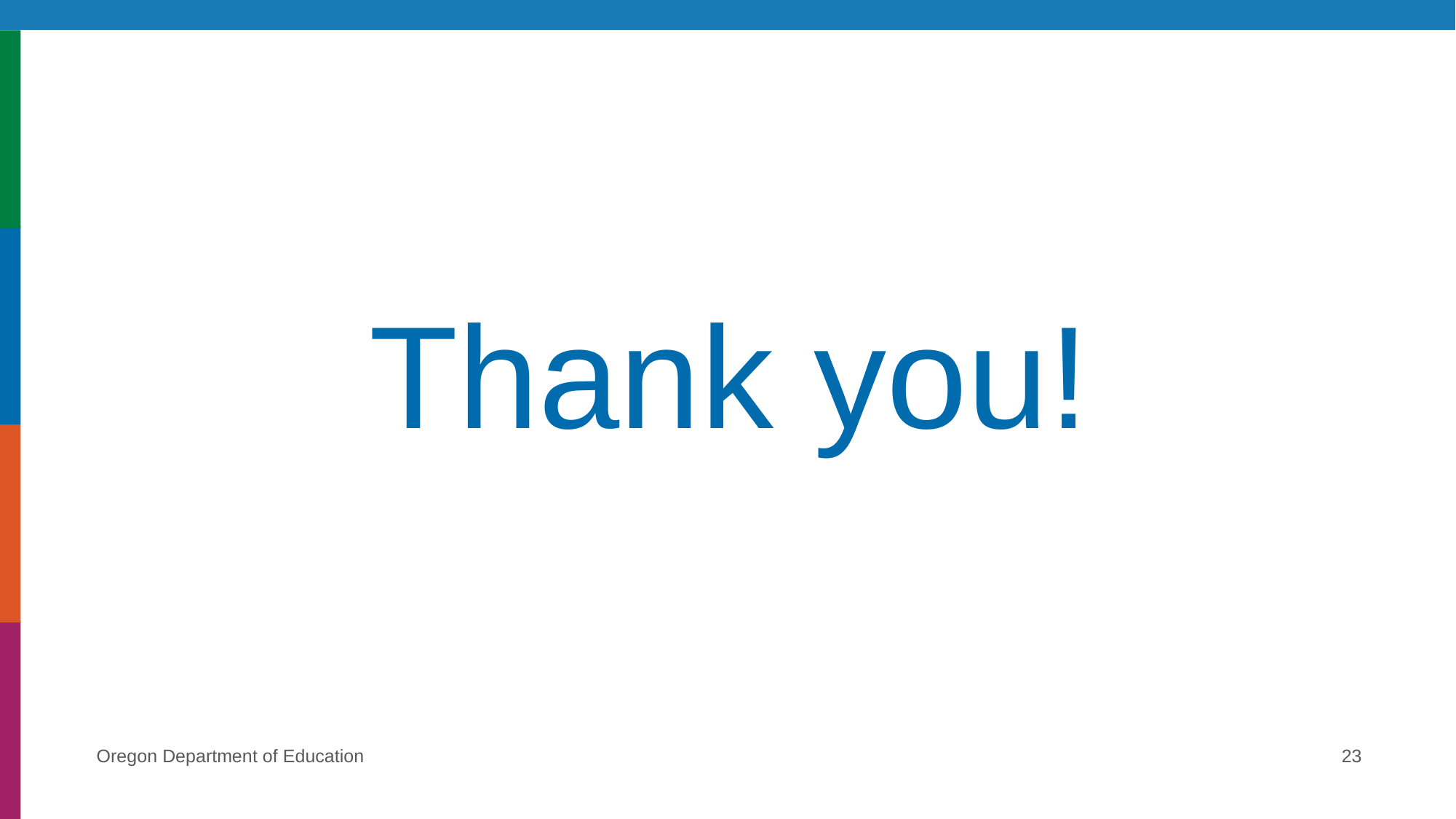

Thank you!
Oregon Department of Education
23